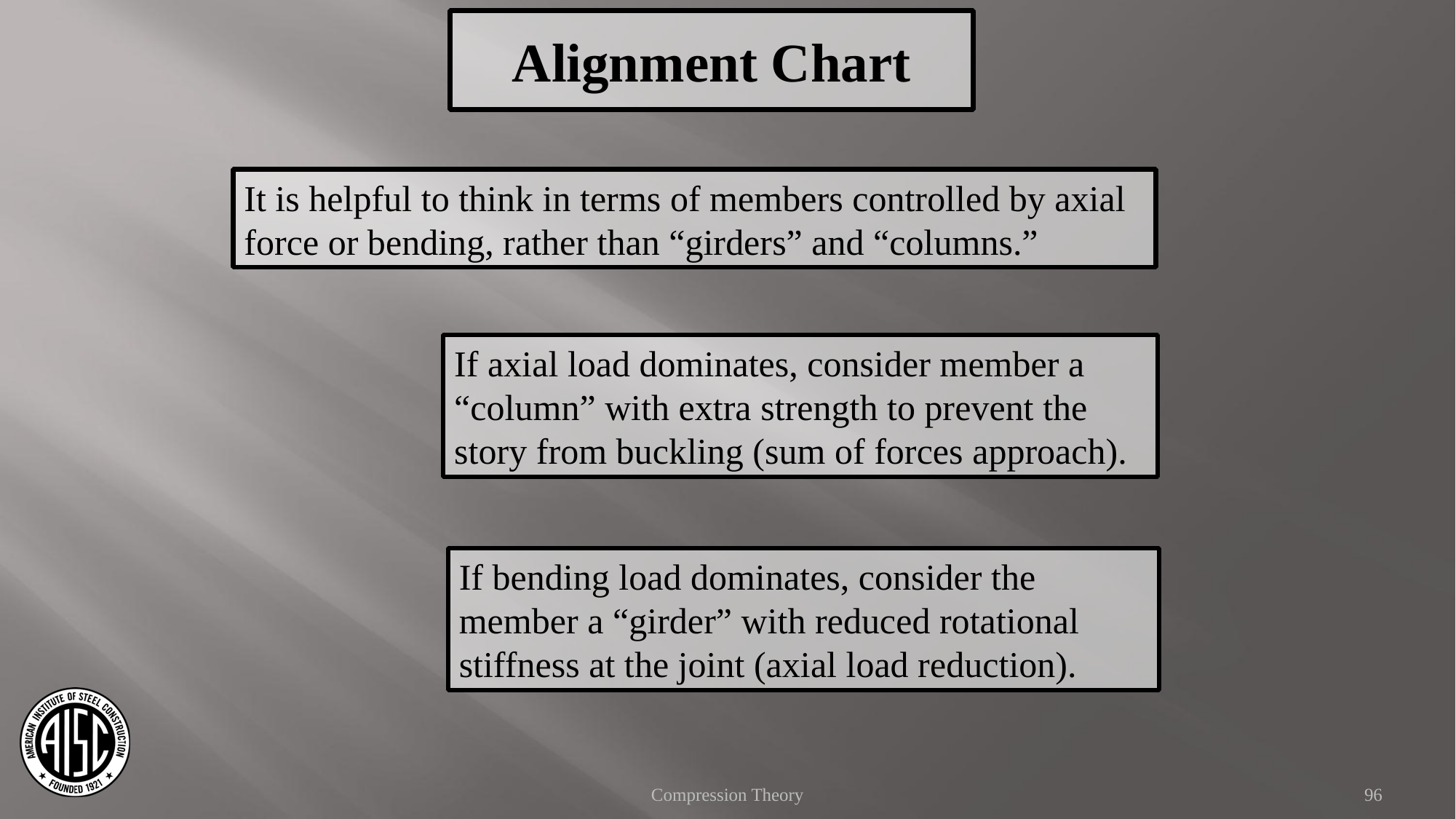

Alignment Chart
It is helpful to think in terms of members controlled by axial force or bending, rather than “girders” and “columns.”
If axial load dominates, consider member a “column” with extra strength to prevent the story from buckling (sum of forces approach).
If bending load dominates, consider the member a “girder” with reduced rotational stiffness at the joint (axial load reduction).
Compression Theory
96